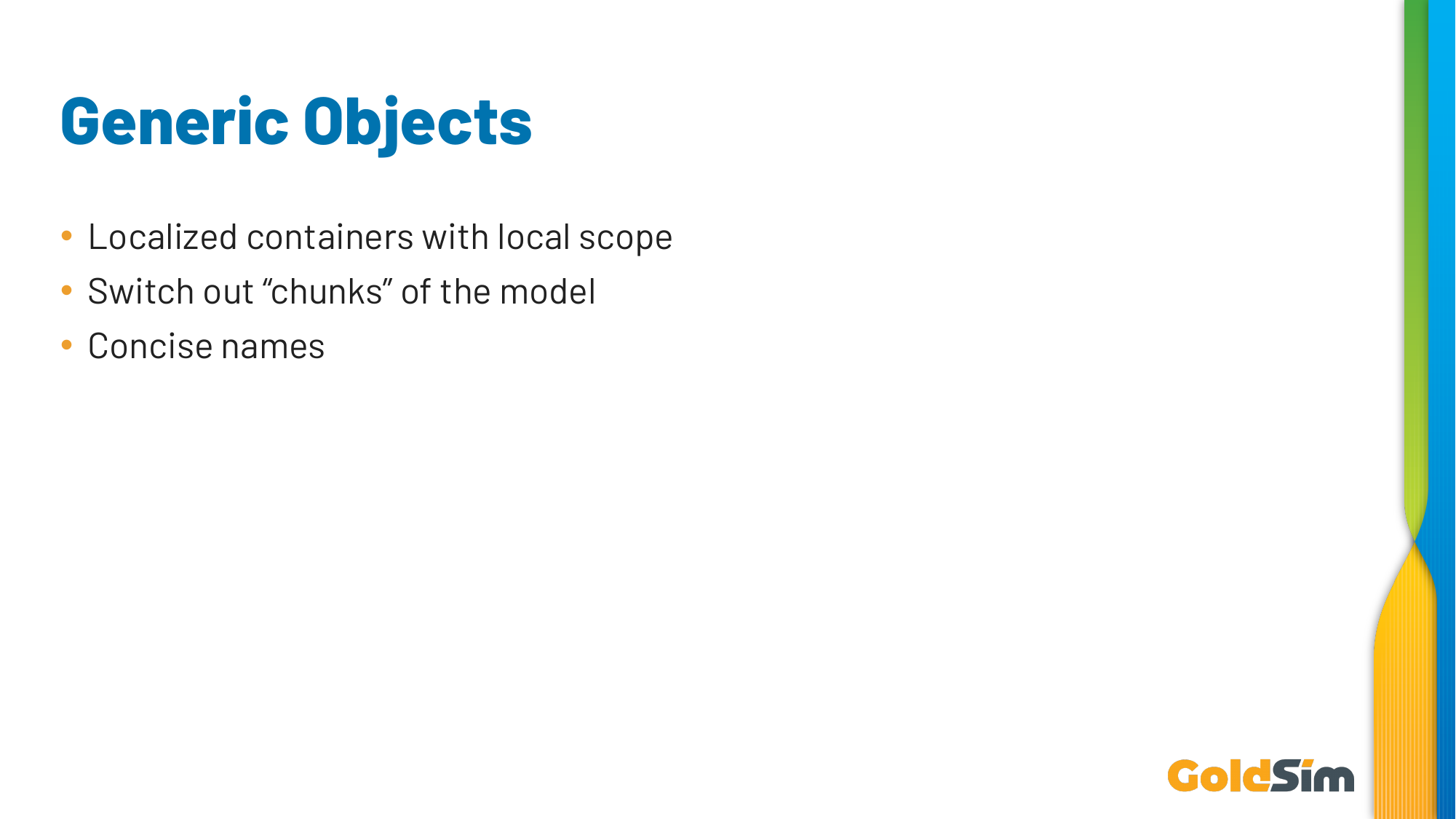

# Generic Objects
Localized containers with local scope
Switch out “chunks” of the model
Concise names